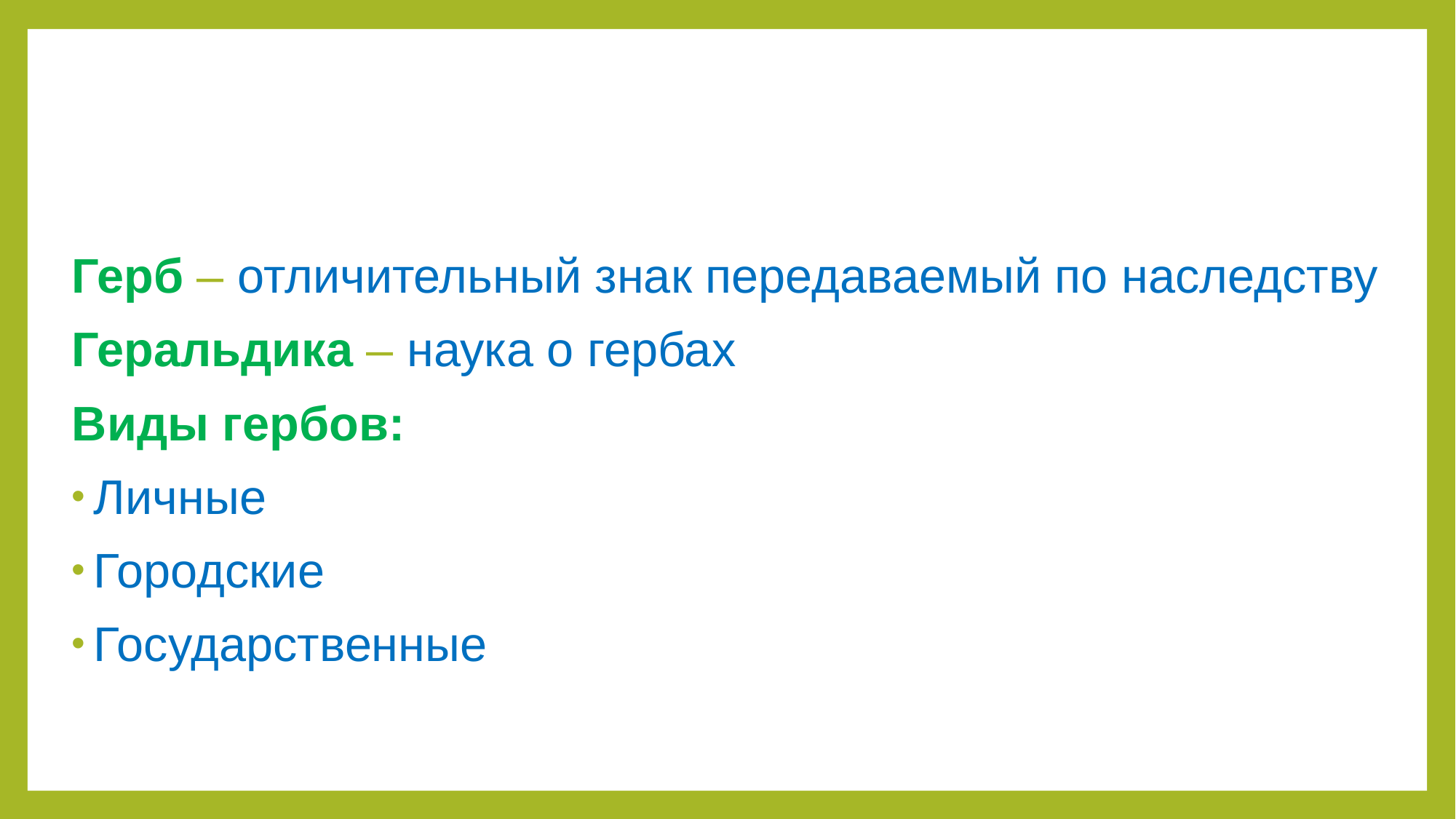

#
Герб – отличительный знак передаваемый по наследству
Геральдика – наука о гербах
Виды гербов:
Личные
Городские
Государственные